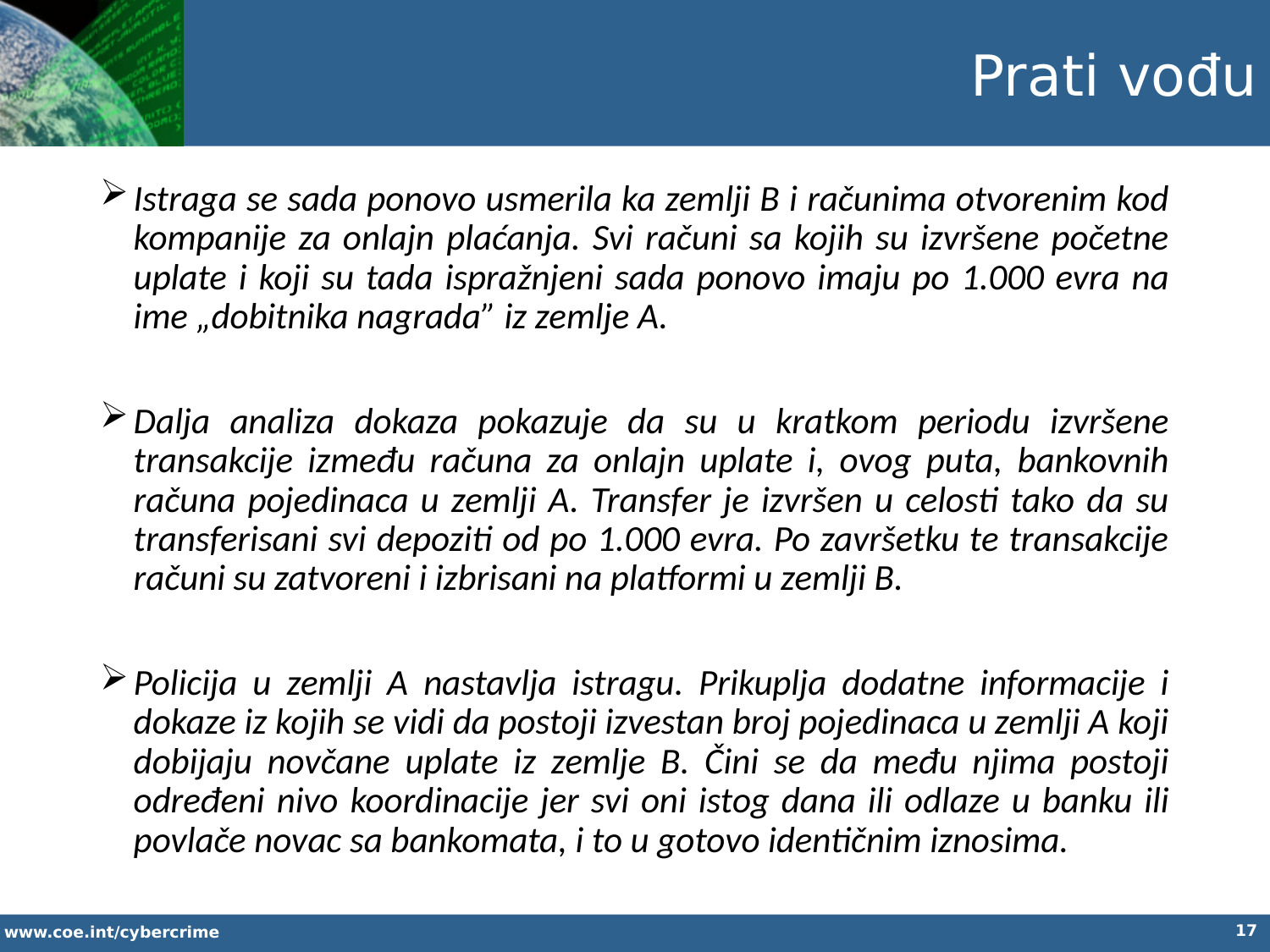

Prati vođu
Istraga se sada ponovo usmerila ka zemlji B i računima otvorenim kod kompanije za onlajn plaćanja. Svi računi sa kojih su izvršene početne uplate i koji su tada ispražnjeni sada ponovo imaju po 1.000 evra na ime „dobitnika nagrada” iz zemlje A.

Dalja analiza dokaza pokazuje da su u kratkom periodu izvršene transakcije između računa za onlajn uplate i, ovog puta, bankovnih računa pojedinaca u zemlji A. Transfer je izvršen u celosti tako da su transferisani svi depoziti od po 1.000 evra. Po završetku te transakcije računi su zatvoreni i izbrisani na platformi u zemlji B.

Policija u zemlji A nastavlja istragu. Prikuplja dodatne informacije i dokaze iz kojih se vidi da postoji izvestan broj pojedinaca u zemlji A koji dobijaju novčane uplate iz zemlje B. Čini se da među njima postoji određeni nivo koordinacije jer svi oni istog dana ili odlaze u banku ili povlače novac sa bankomata, i to u gotovo identičnim iznosima.
17